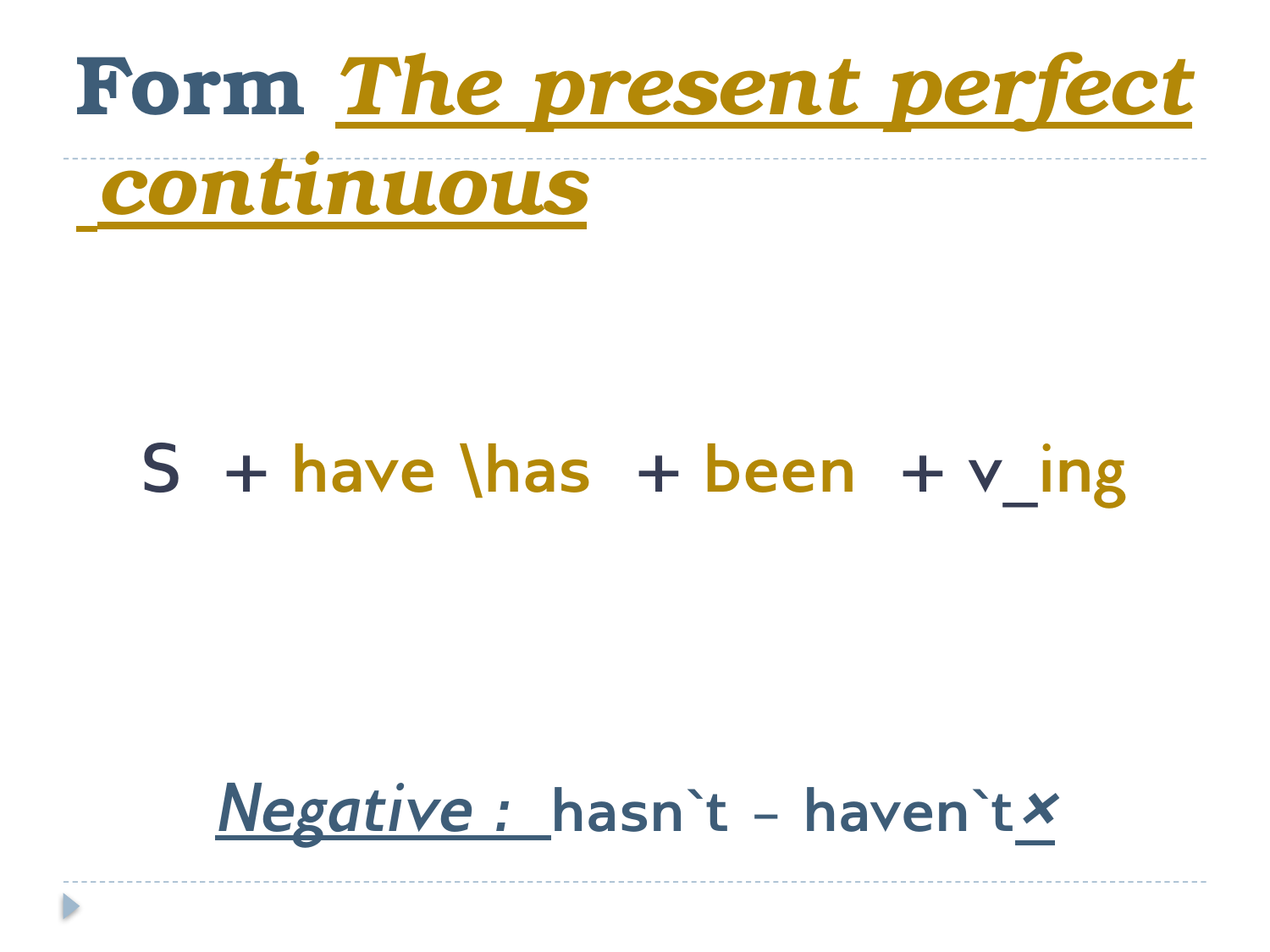

# Form The present perfect continuous
S  + have \has  + been  + v_ing

×Negative :  hasn`t – haven`t